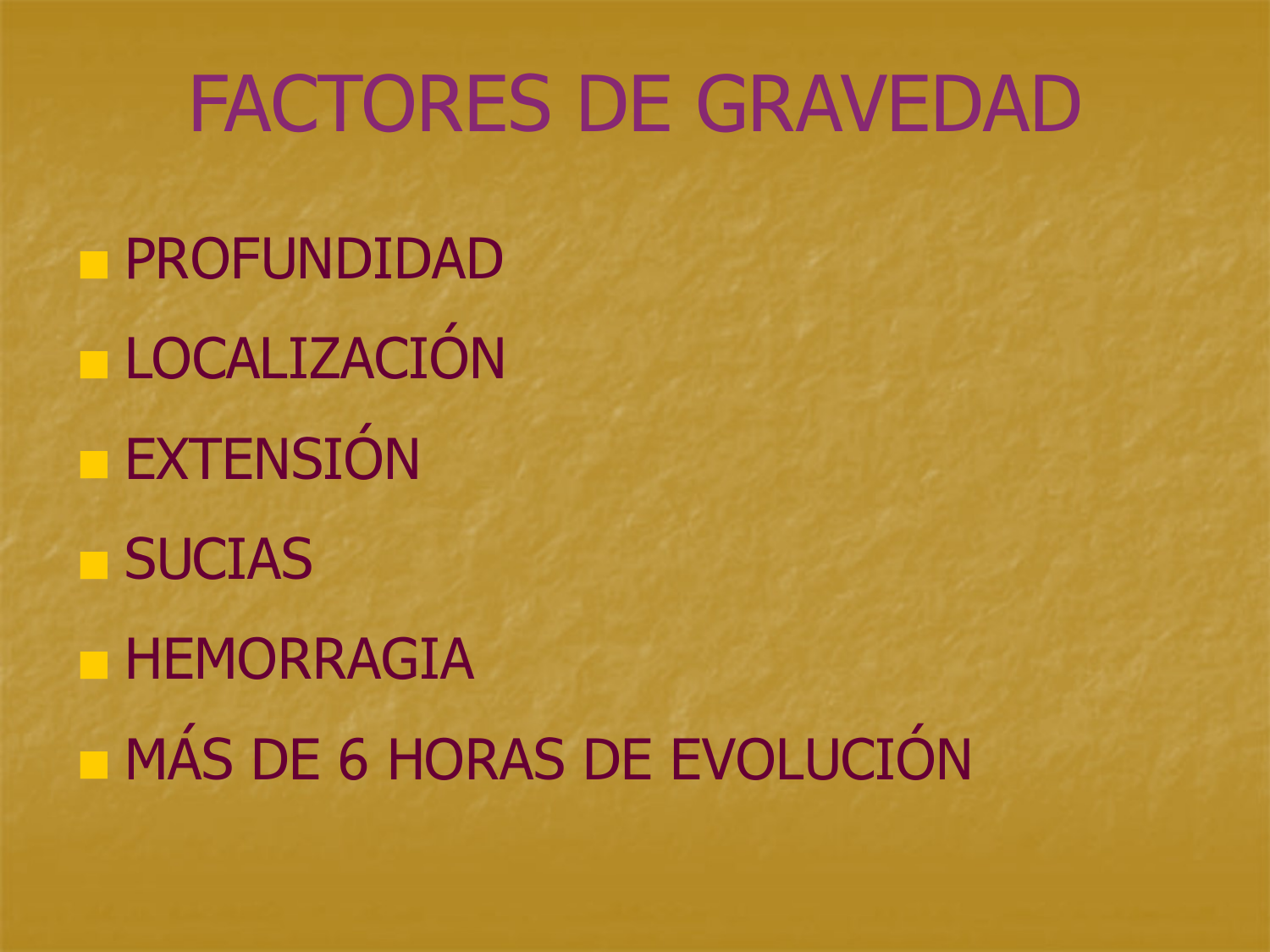

# FACTORES DE GRAVEDAD
PROFUNDIDAD
LOCALIZACIÓN
EXTENSIÓN
SUCIAS
HEMORRAGIA
MÁS DE 6 HORAS DE EVOLUCIÓN